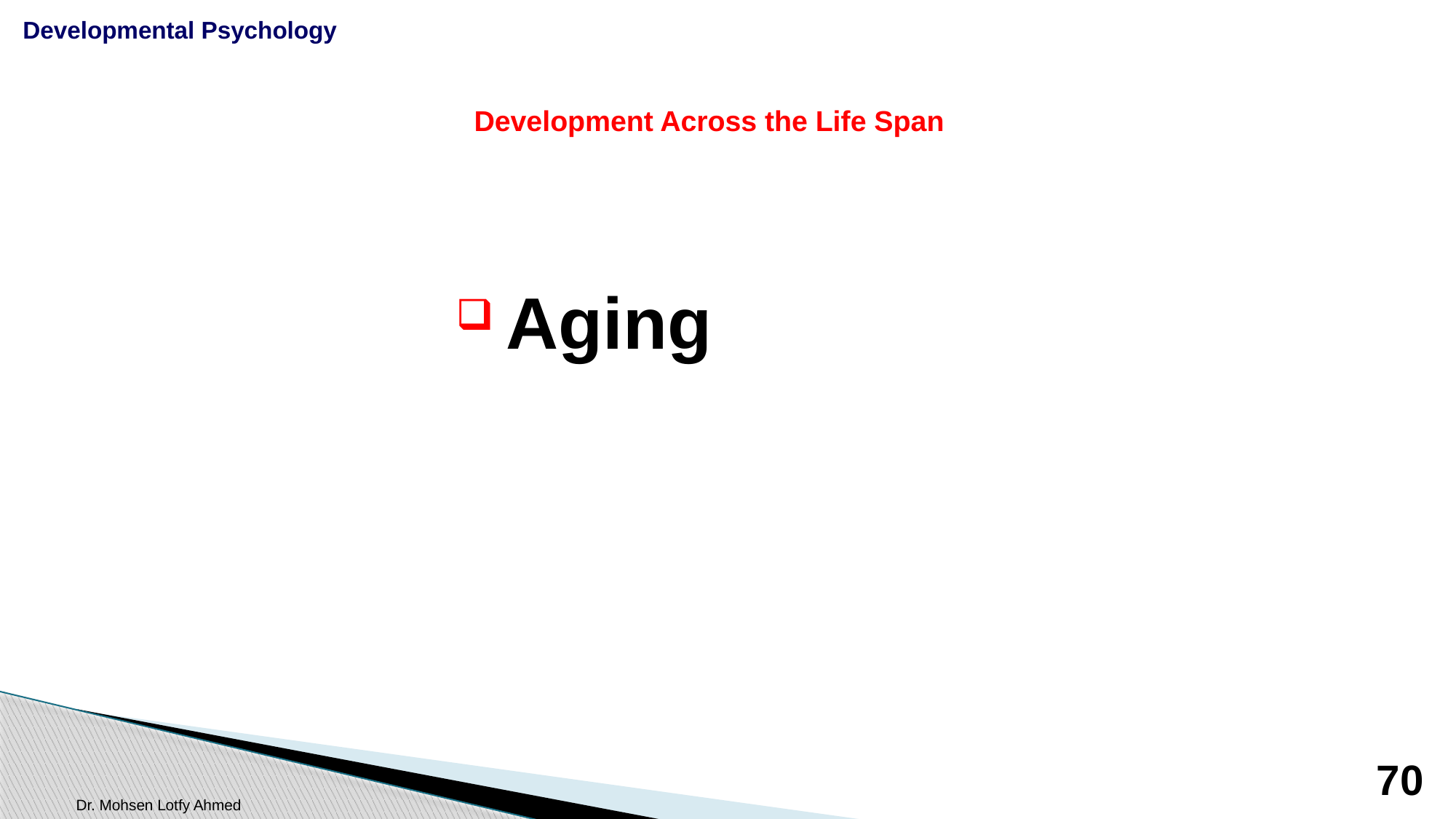

Developmental Psychology
# Development Across the Life Span
 Aging

70
Dr. Mohsen Lotfy Ahmed